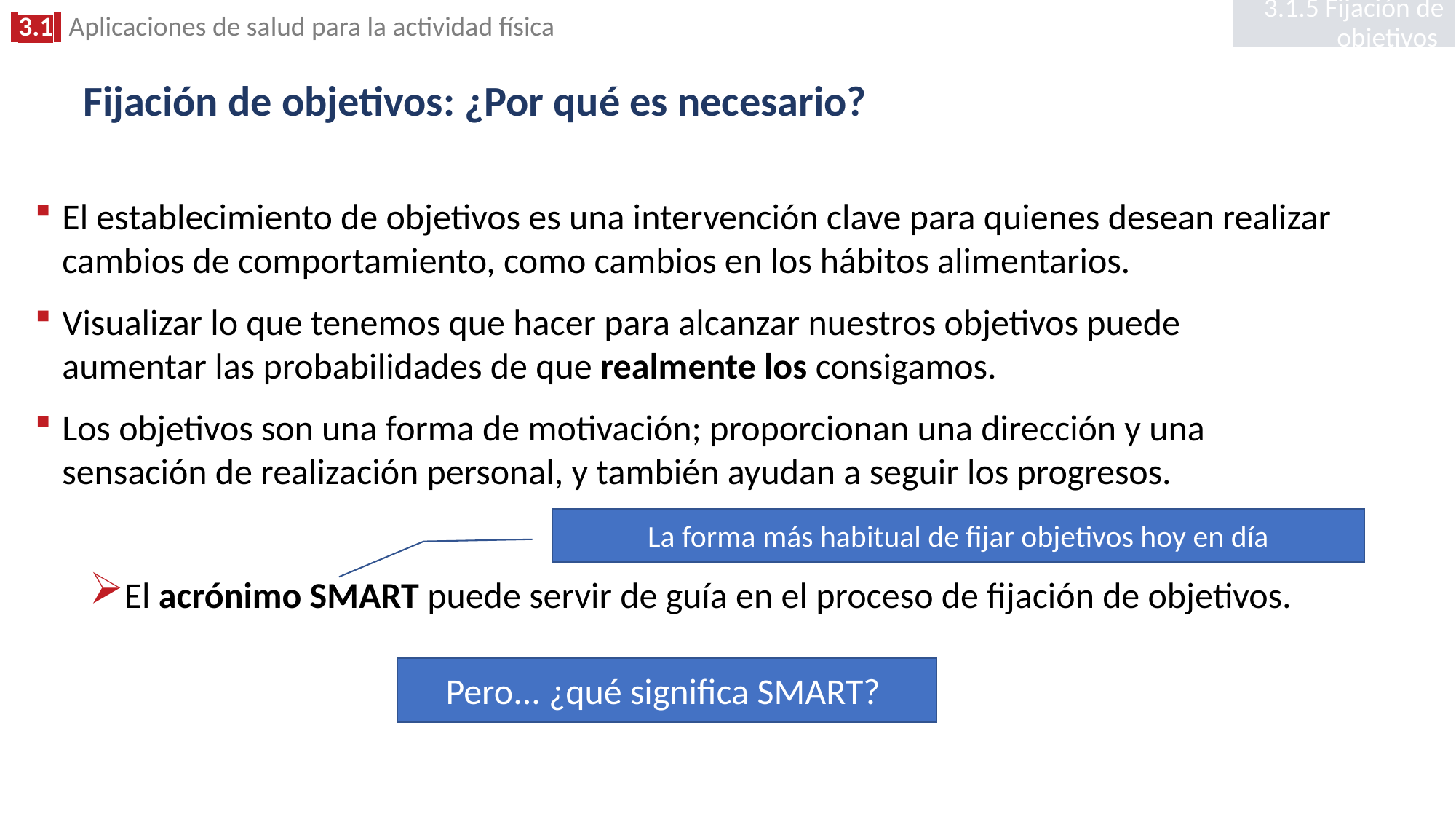

3.1.5 Fijación de objetivos
# Fijación de objetivos: ¿Por qué es necesario?
El establecimiento de objetivos es una intervención clave para quienes desean realizar cambios de comportamiento, como cambios en los hábitos alimentarios.
Visualizar lo que tenemos que hacer para alcanzar nuestros objetivos puede aumentar las probabilidades de que realmente los consigamos.
Los objetivos son una forma de motivación; proporcionan una dirección y una sensación de realización personal, y también ayudan a seguir los progresos.

El acrónimo SMART puede servir de guía en el proceso de fijación de objetivos.

La forma más habitual de fijar objetivos hoy en día
Pero... ¿qué significa SMART?